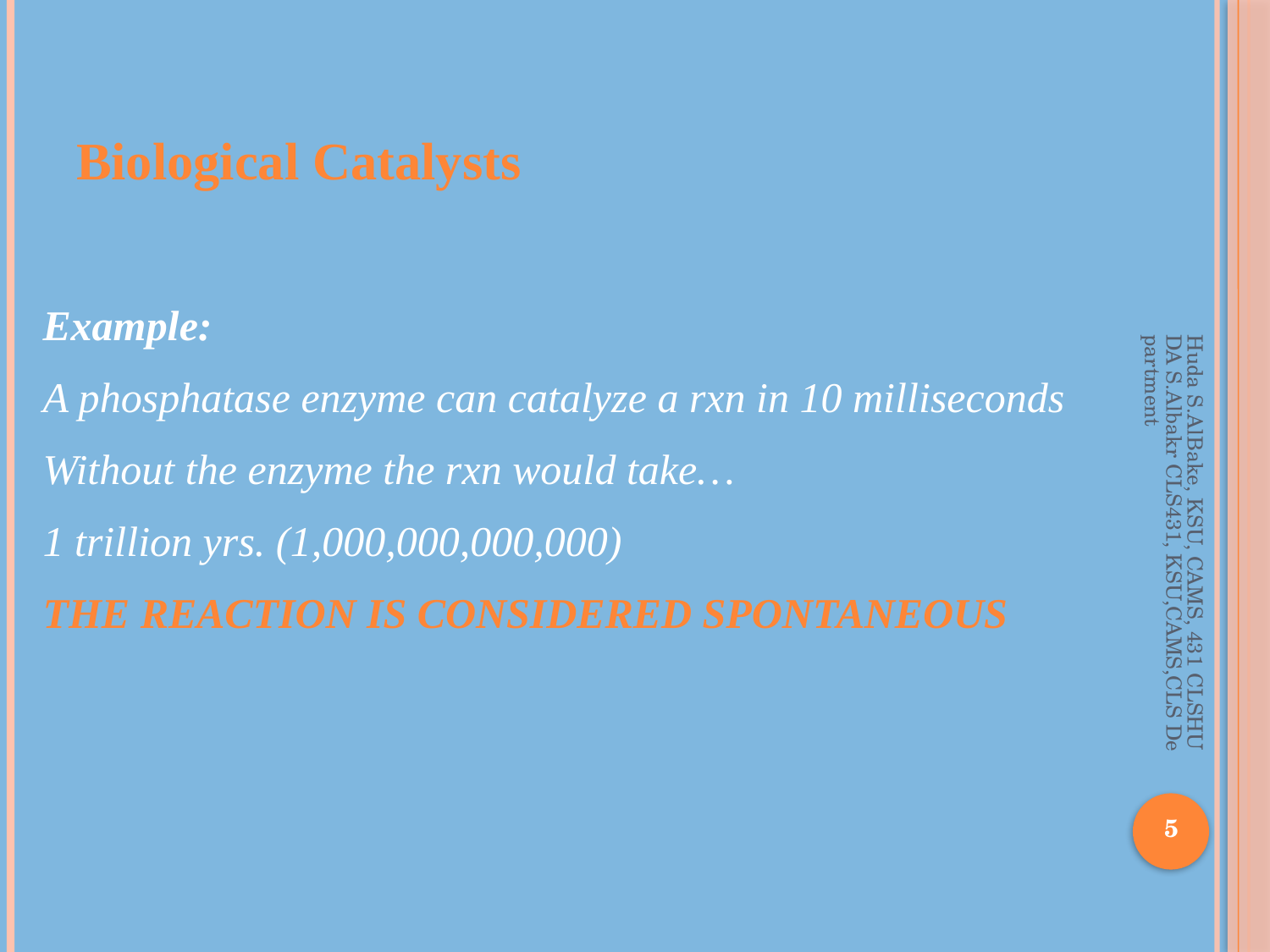

Biological Catalysts
Example:
A phosphatase enzyme can catalyze a rxn in 10 milliseconds
Without the enzyme the rxn would take…
1 trillion yrs. (1,000,000,000,000)
THE REACTION IS CONSIDERED SPONTANEOUS
Huda S.AlBake, KSU, CAMS, 431 CLSHUDA S.Albakr CLS431, KSU,CAMS,CLS Department
5